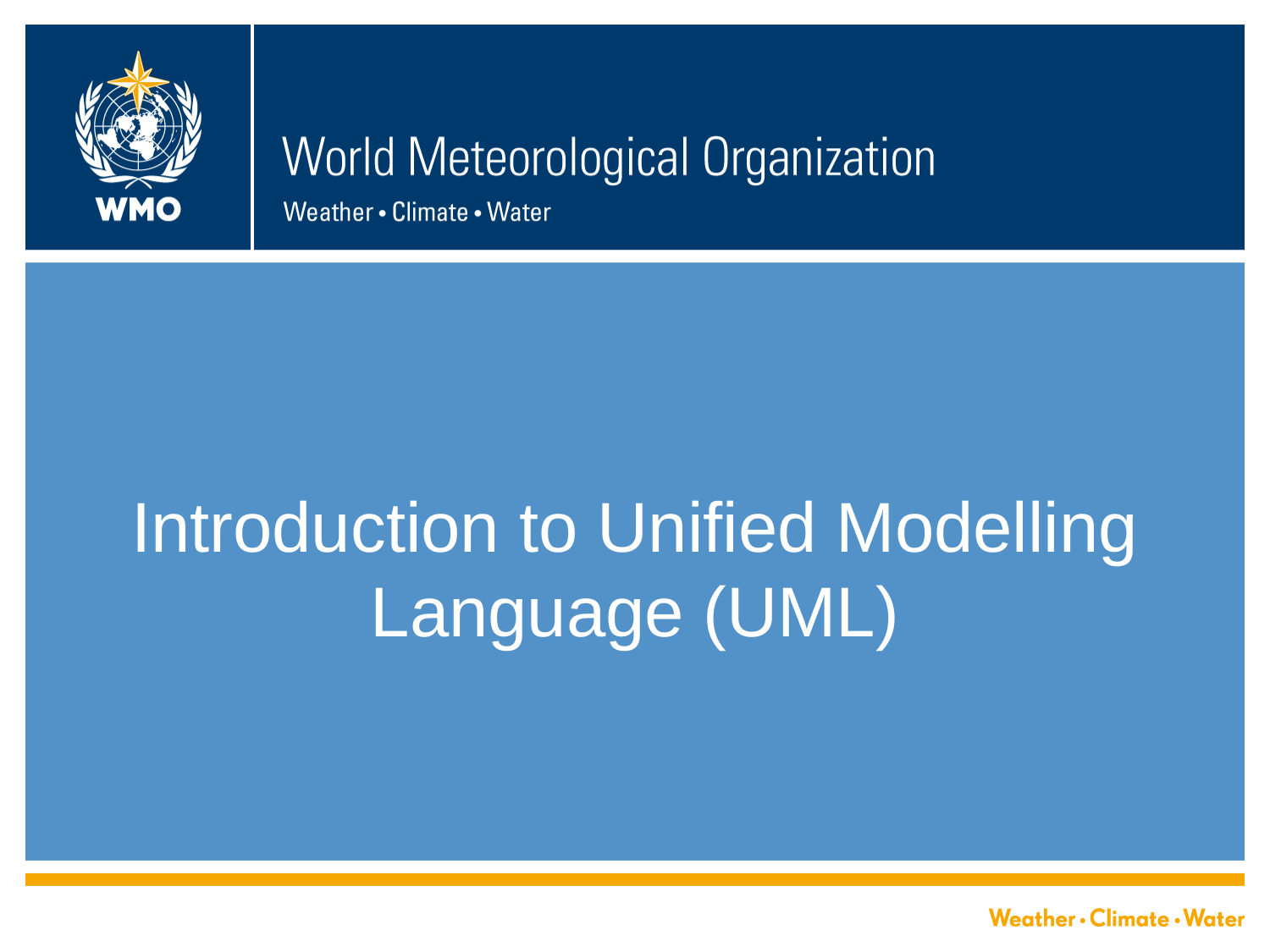

# Introduction to Unified Modelling Language (UML)